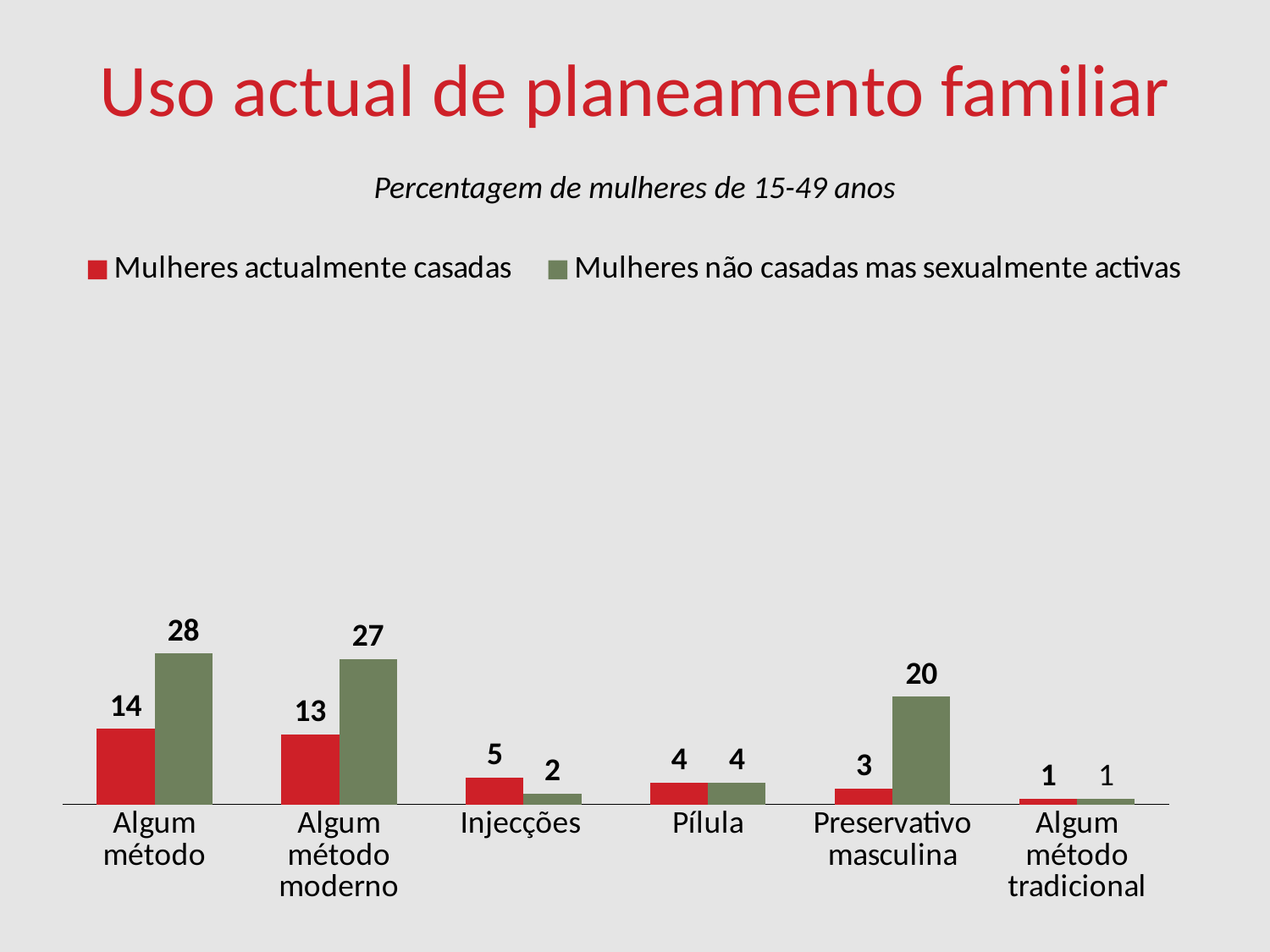

Uso actual de planeamento familiar
Percentagem de mulheres de 15-49 anos

### Chart

| Category | Mulheres actualmente casadas | Mulheres não casadas mas sexualmente activas |
|---|---|---|
| Algum método | 14.0 | 28.0 |
| Algum método moderno | 13.0 | 27.0 |
| Injecções  | 5.0 | 2.0 |
| Pílula | 4.0 | 4.0 |
| Preservativo masculina | 3.0 | 20.0 |
| Algum método tradicional | 1.0 | 1.0 |